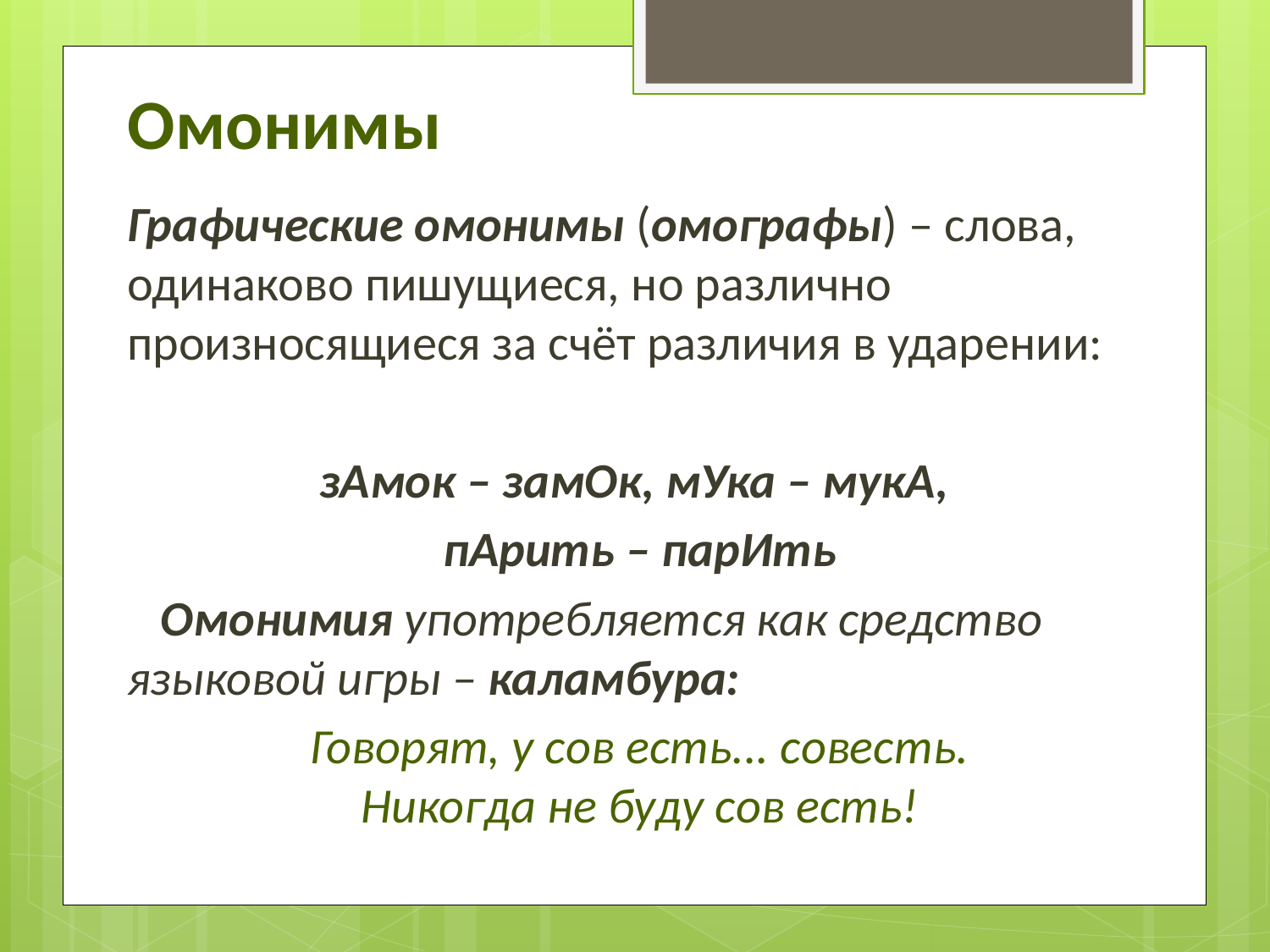

# Омонимы
Графические омонимы (омографы) – слова, одинаково пишущиеся, но различно произносящиеся за счёт различия в ударении:

зАмок – замОк, мУка – мукА,
пАрить – парИть
   Омонимия употребляется как средство языковой игры – каламбура:
Говорят, у сов есть... совесть.
Никогда не буду сов есть!